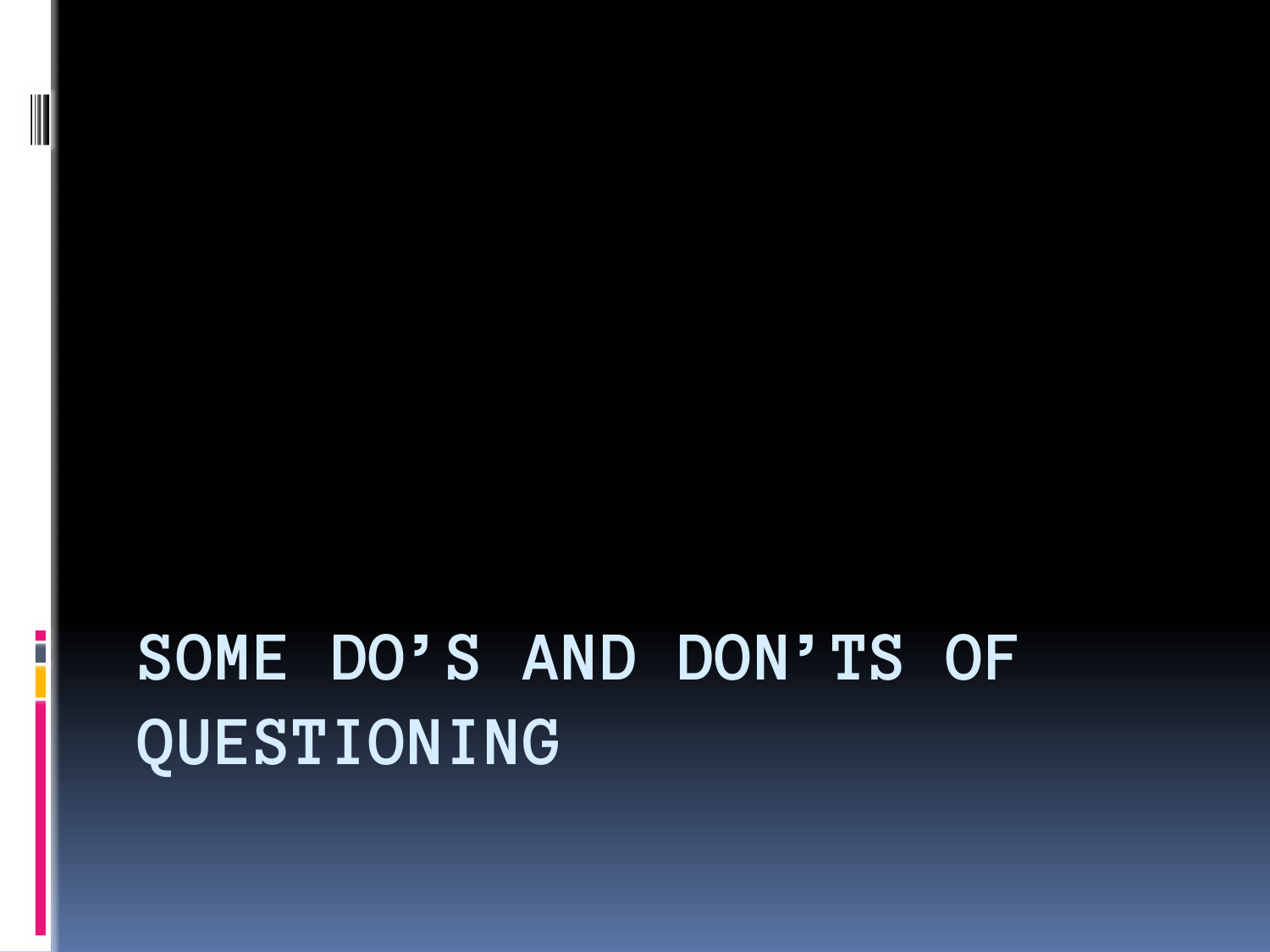

# Some do’s and don’ts of questioning